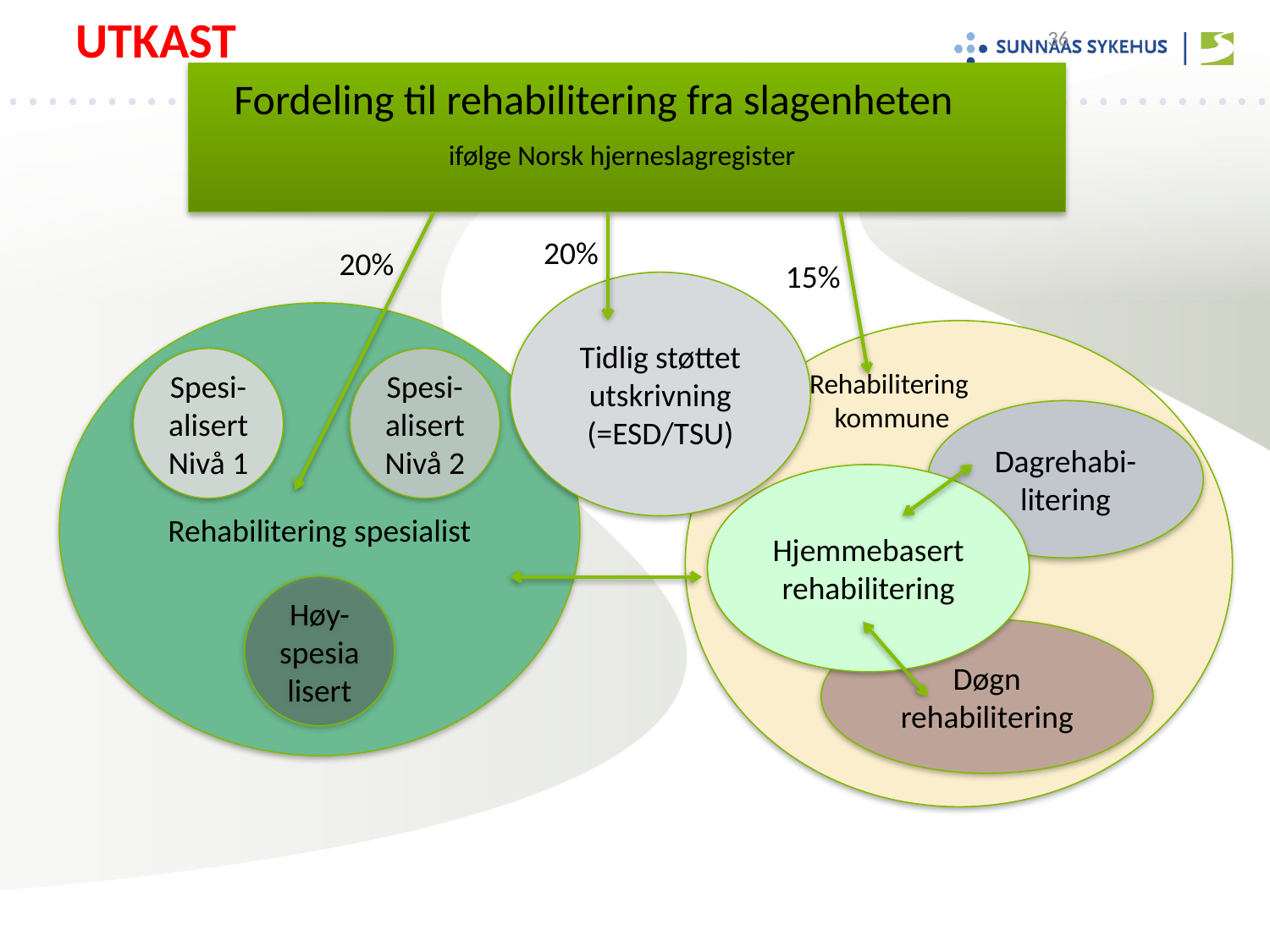

UTKAST
36
Fordeling til rehabilitering fra slagenheten
ifølge Norsk hjerneslagregister

20%
20%
     15%
Tidlig støttet utskrivning (=ESD/TSU)
Rehabilitering spesialist

Spesi-alisert Nivå 1
Spesi-alisert Nivå 2
Rehabilitering
kommune
Dagrehabi-litering
Hjemmebasert rehabilitering
Høy-spesialisert
Døgn rehabilitering